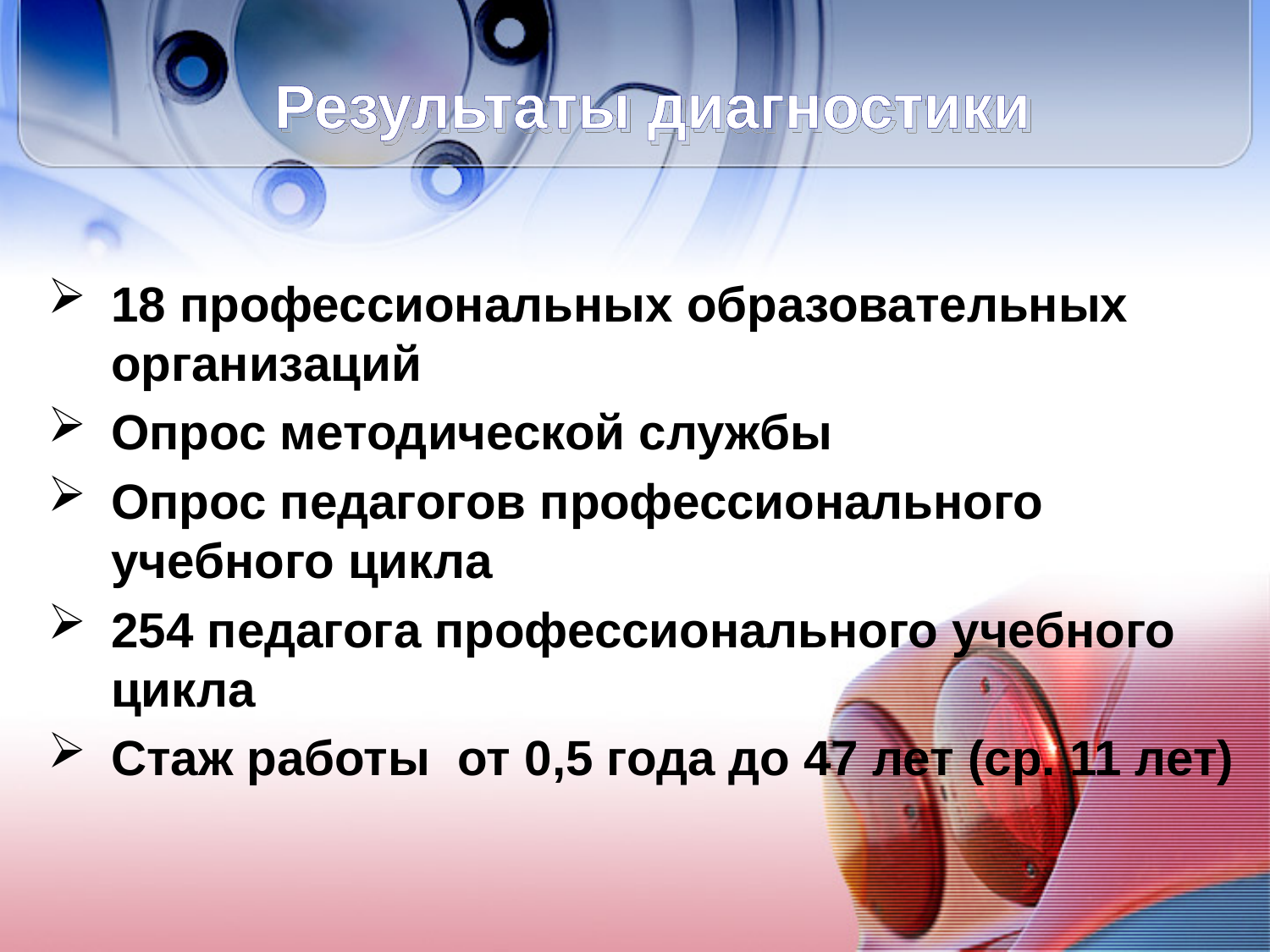

# Результаты диагностики
18 профессиональных образовательных организаций
Опрос методической службы
Опрос педагогов профессионального учебного цикла
254 педагога профессионального учебного цикла
Стаж работы  от 0,5 года до 47 лет (ср. 11 лет)